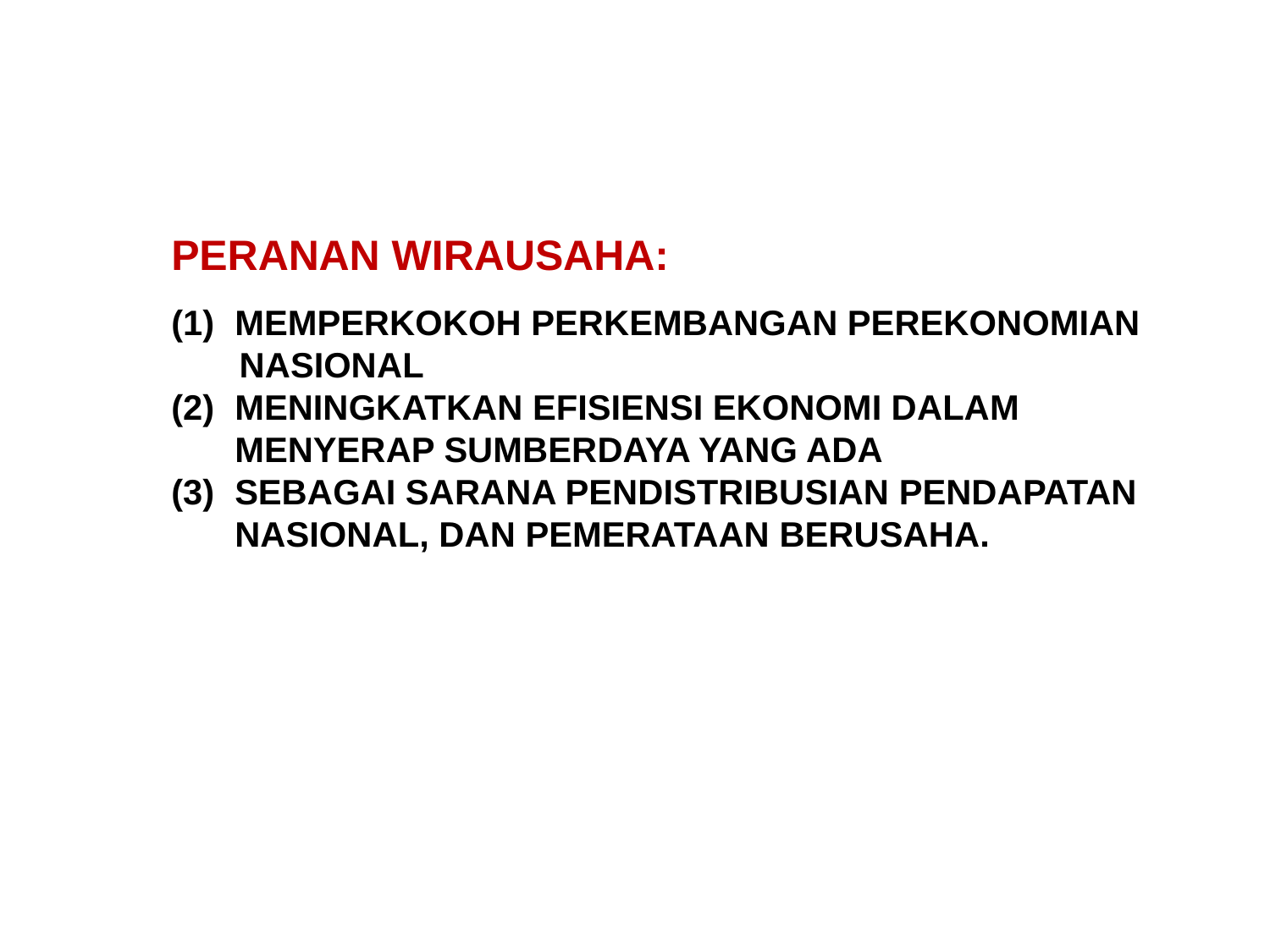

PERANAN WIRAUSAHA:

MEMPERKOKOH PERKEMBANGAN PEREKONOMIAN
       NASIONAL
MENINGKATKAN EFISIENSI EKONOMI DALAM MENYERAP SUMBERDAYA YANG ADA
SEBAGAI SARANA PENDISTRIBUSIAN PENDAPATAN NASIONAL, DAN PEMERATAAN BERUSAHA.